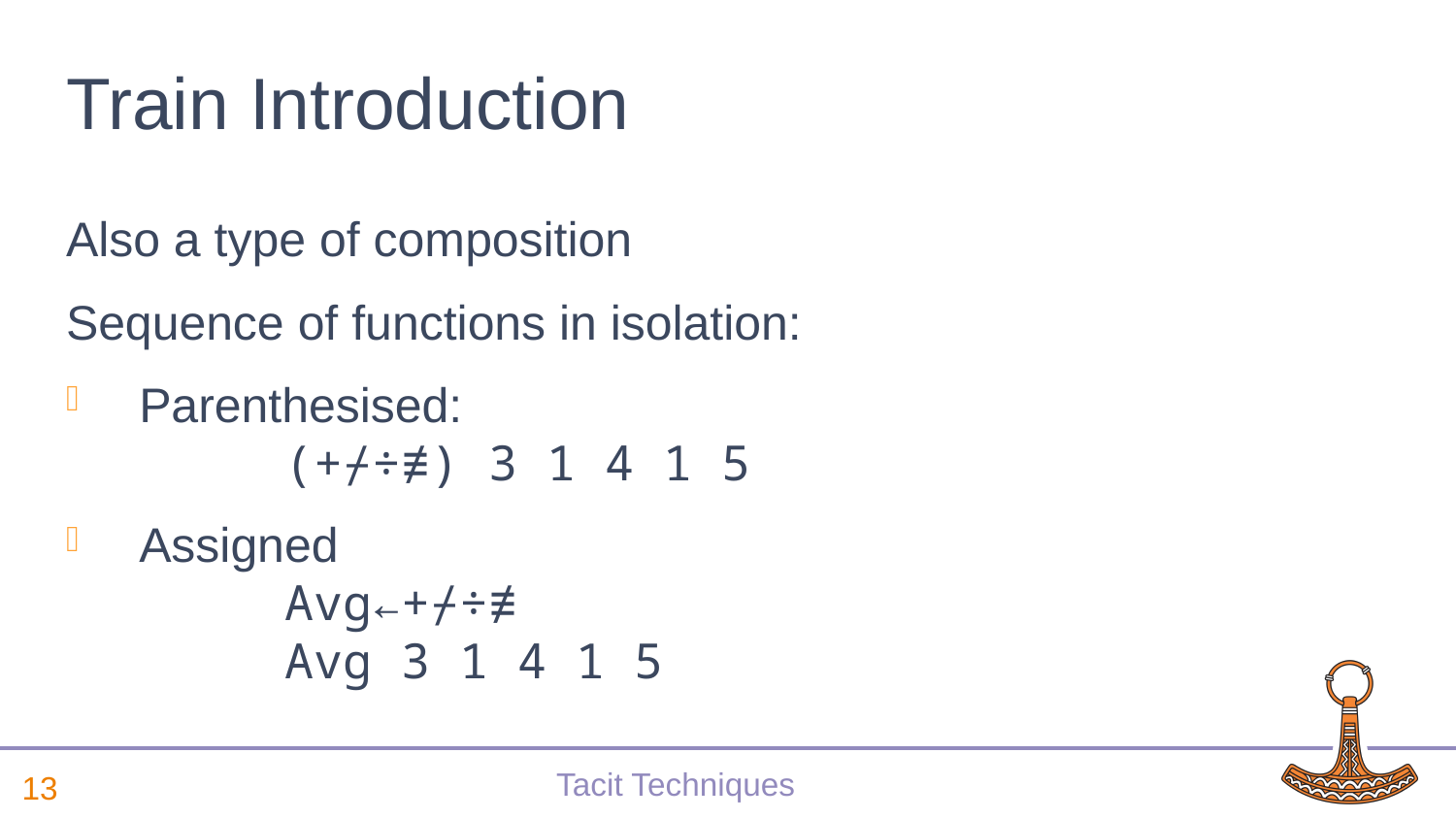

# Train Introduction
Also a type of composition
Sequence of functions in isolation:
Parenthesised:
	(+⌿÷≢) 3 1 4 1 5
Assigned
	Avg←+⌿÷≢
	Avg 3 1 4 1 5